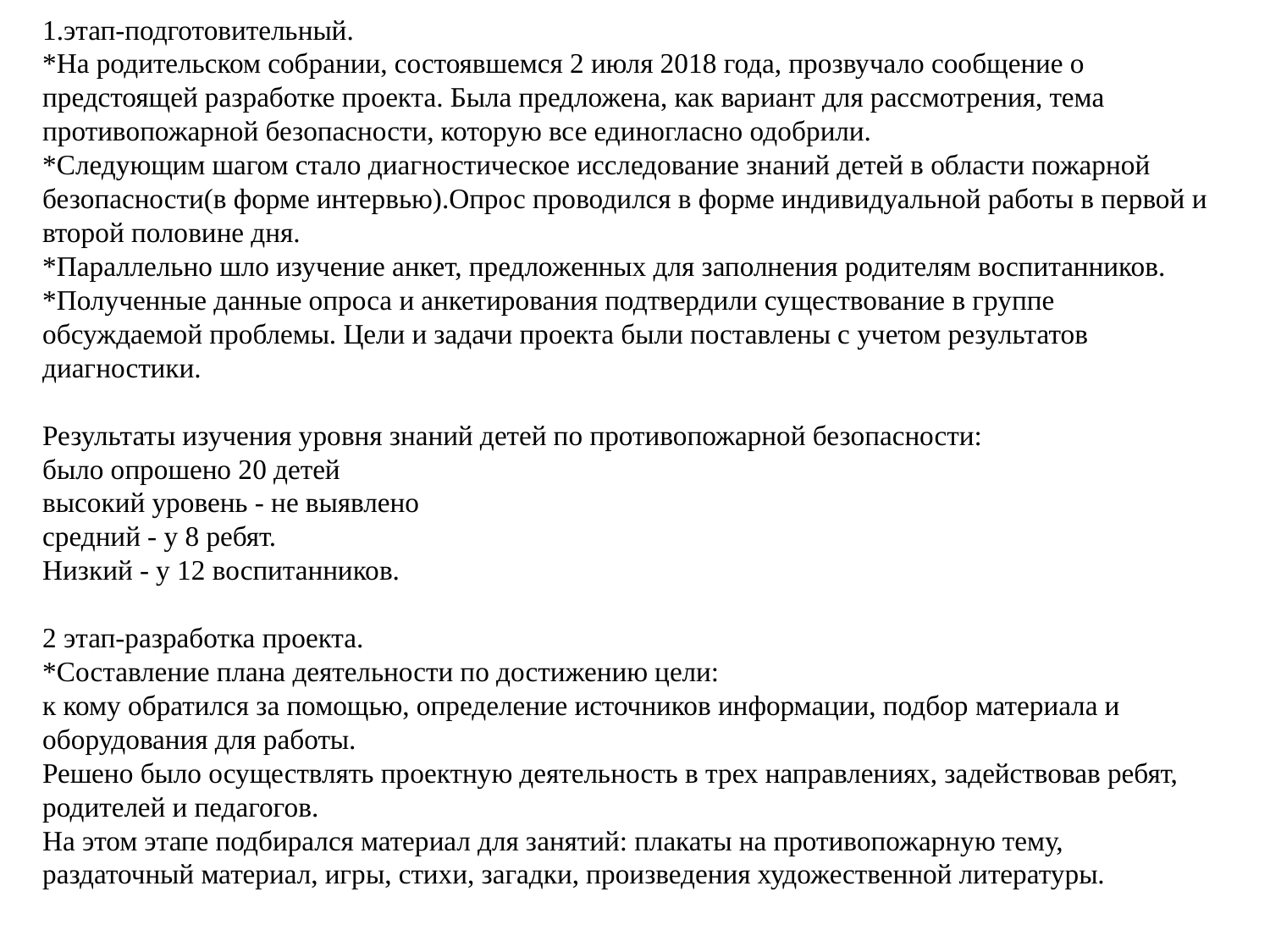

1.этап-подготовительный.
*На родительском собрании, состоявшемся 2 июля 2018 года, прозвучало сообщение о предстоящей разработке проекта. Была предложена, как вариант для рассмотрения, тема противопожарной безопасности, которую все единогласно одобрили.
*Следующим шагом стало диагностическое исследование знаний детей в области пожарной безопасности(в форме интервью).Опрос проводился в форме индивидуальной работы в первой и второй половине дня.
*Параллельно шло изучение анкет, предложенных для заполнения родителям воспитанников.
*Полученные данные опроса и анкетирования подтвердили существование в группе обсуждаемой проблемы. Цели и задачи проекта были поставлены с учетом результатов диагностики.
Результаты изучения уровня знаний детей по противопожарной безопасности:
было опрошено 20 детей
высокий уровень - не выявлено
средний - у 8 ребят.
Низкий - у 12 воспитанников.
2 этап-разработка проекта.
*Составление плана деятельности по достижению цели:
к кому обратился за помощью, определение источников информации, подбор материала и оборудования для работы.
Решено было осуществлять проектную деятельность в трех направлениях, задействовав ребят, родителей и педагогов.
На этом этапе подбирался материал для занятий: плакаты на противопожарную тему, раздаточный материал, игры, стихи, загадки, произведения художественной литературы.